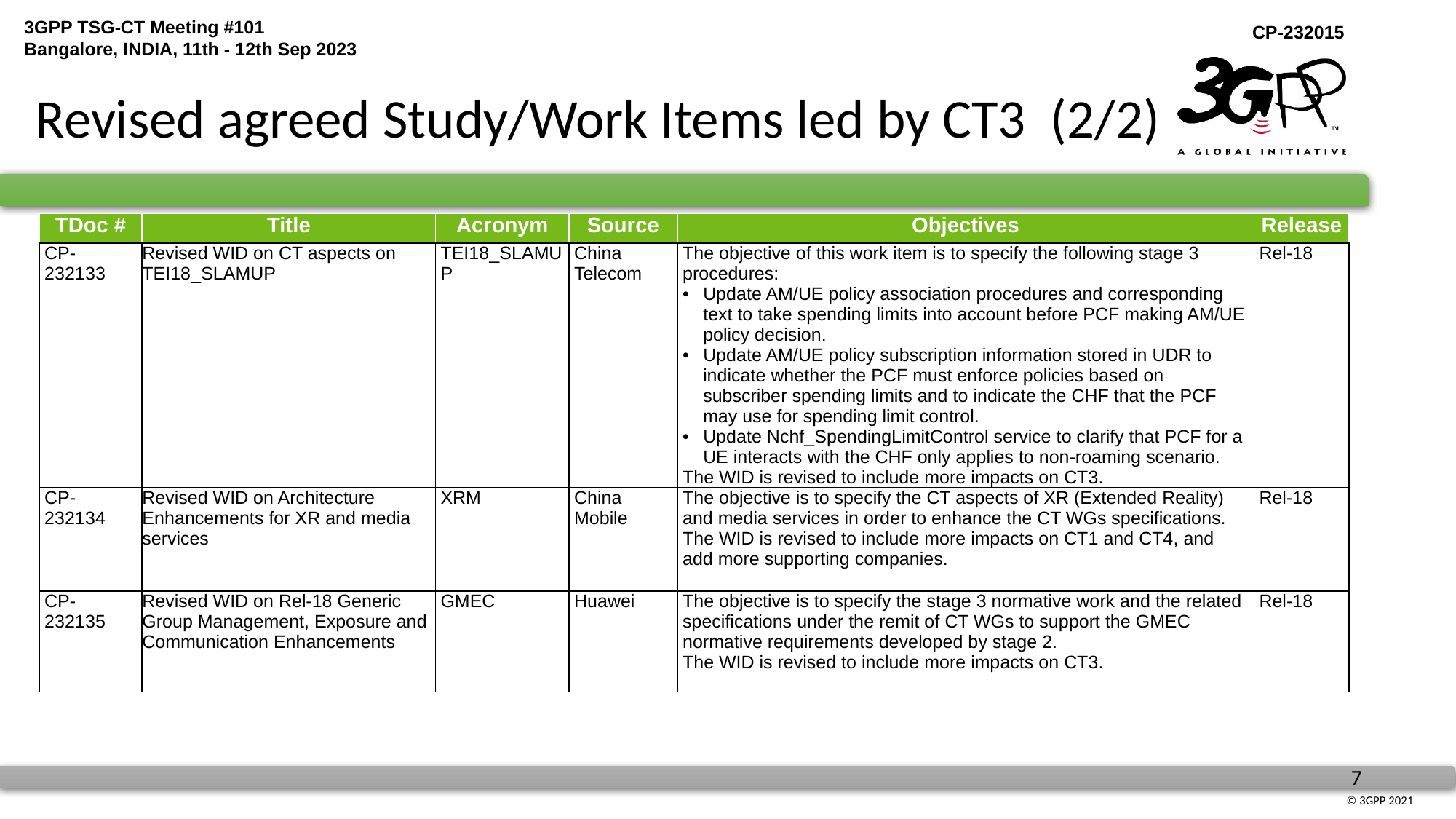

# Revised agreed Study/Work Items led by CT3  (2/2)
| TDoc # | Title | Acronym | Source | Objectives | Release |
| --- | --- | --- | --- | --- | --- |
| CP-232133 | Revised WID on CT aspects on TEI18\_SLAMUP | TEI18\_SLAMUP | China Telecom | The objective of this work item is to specify the following stage 3 procedures: Update AM/UE policy association procedures and corresponding text to take spending limits into account before PCF making AM/UE policy decision. Update AM/UE policy subscription information stored in UDR to indicate whether the PCF must enforce policies based on subscriber spending limits and to indicate the CHF that the PCF may use for spending limit control. Update Nchf\_SpendingLimitControl service to clarify that PCF for a UE interacts with the CHF only applies to non-roaming scenario. The WID is revised to include more impacts on CT3. | Rel-18 |
| CP-232134 | Revised WID on Architecture Enhancements for XR and media services | XRM | China Mobile | The objective is to specify the CT aspects of XR (Extended Reality) and media services in order to enhance the CT WGs specifications. The WID is revised to include more impacts on CT1 and CT4, and add more supporting companies. | Rel-18 |
| CP-232135 | Revised WID on Rel-18 Generic Group Management, Exposure and Communication Enhancements | GMEC | Huawei | The objective is to specify the stage 3 normative work and the related specifications under the remit of CT WGs to support the GMEC normative requirements developed by stage 2. The WID is revised to include more impacts on CT3. | Rel-18 |